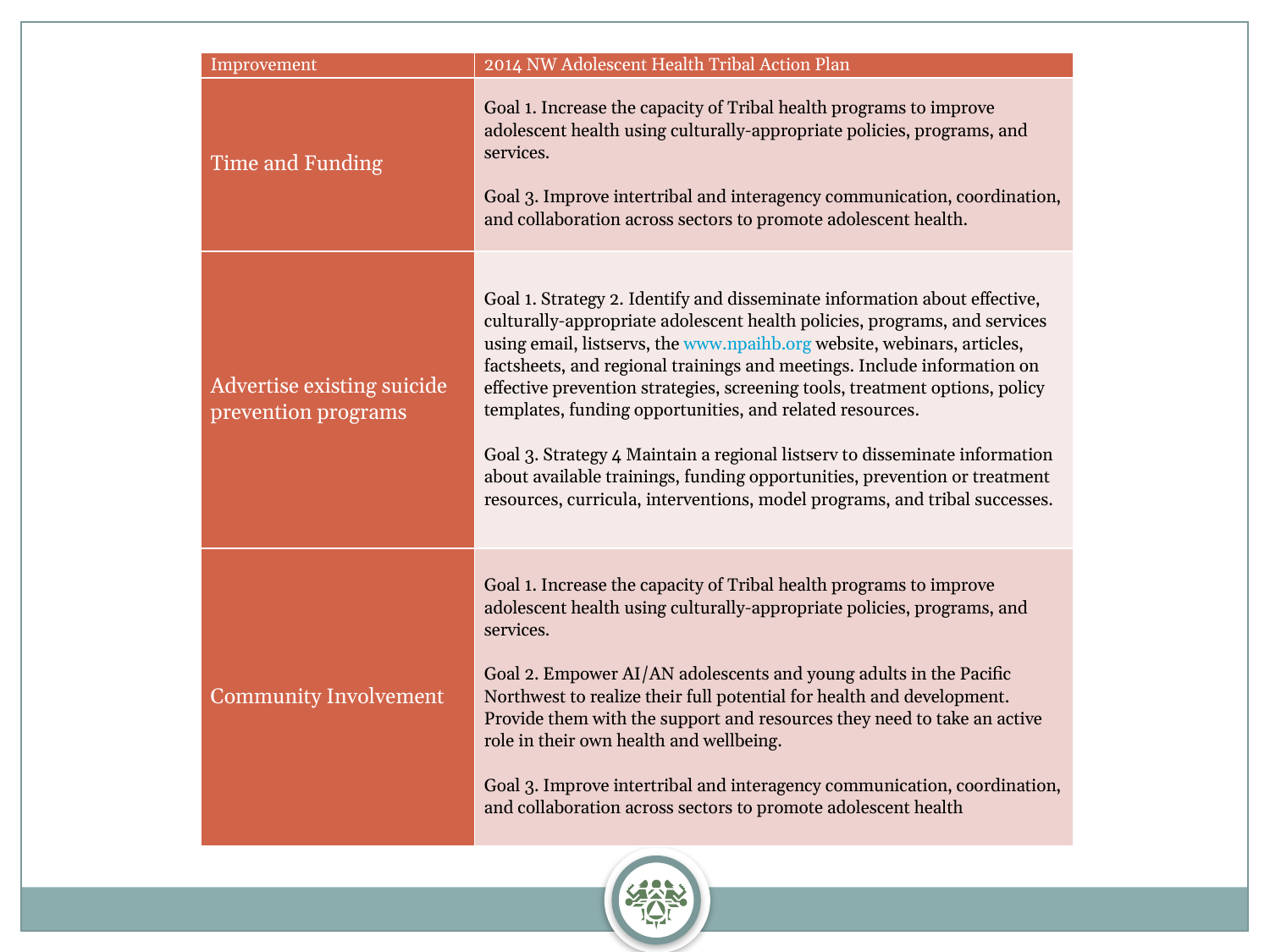

| Improvement | 2014 NW Adolescent Health Tribal Action Plan |
| --- | --- |
| Time and Funding | Goal 1. Increase the capacity of Tribal health programs to improve adolescent health using culturally-appropriate policies, programs, and services.   Goal 3. Improve intertribal and interagency communication, coordination, and collaboration across sectors to promote adolescent health. |
| Advertise existing suicide prevention programs | Goal 1. Strategy 2. Identify and disseminate information about effective, culturally-appropriate adolescent health policies, programs, and services using email, listservs, the www.npaihb.org website, webinars, articles, factsheets, and regional trainings and meetings. Include information on effective prevention strategies, screening tools, treatment options, policy templates, funding opportunities, and related resources.   Goal 3. Strategy 4 Maintain a regional listserv to disseminate information about available trainings, funding opportunities, prevention or treatment resources, curricula, interventions, model programs, and tribal successes. |
| Community Involvement | Goal 1. Increase the capacity of Tribal health programs to improve adolescent health using culturally-appropriate policies, programs, and services.   Goal 2. Empower AI/AN adolescents and young adults in the Pacific Northwest to realize their full potential for health and development. Provide them with the support and resources they need to take an active role in their own health and wellbeing.   Goal 3. Improve intertribal and interagency communication, coordination, and collaboration across sectors to promote adolescent health |